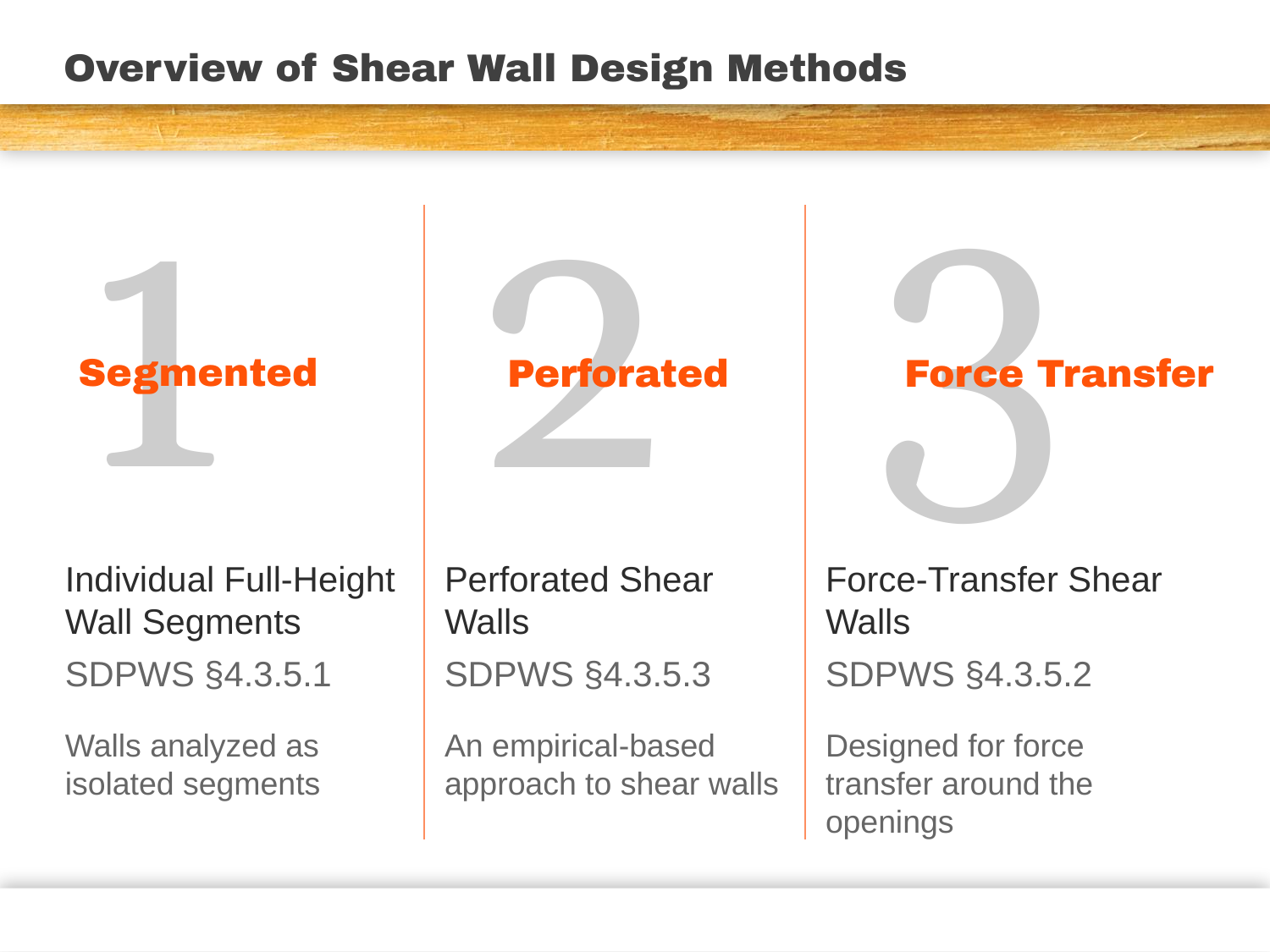

# Overview of Shear Wall Design Methods
3
1
2
Segmented
Perforated
Force Transfer
Individual Full-Height Wall Segments
SDPWS §4.3.5.1
Walls analyzed as isolated segments
Perforated Shear Walls
SDPWS §4.3.5.3
An empirical-based approach to shear walls
Force-Transfer Shear Walls
SDPWS §4.3.5.2
Designed for force transfer around the openings